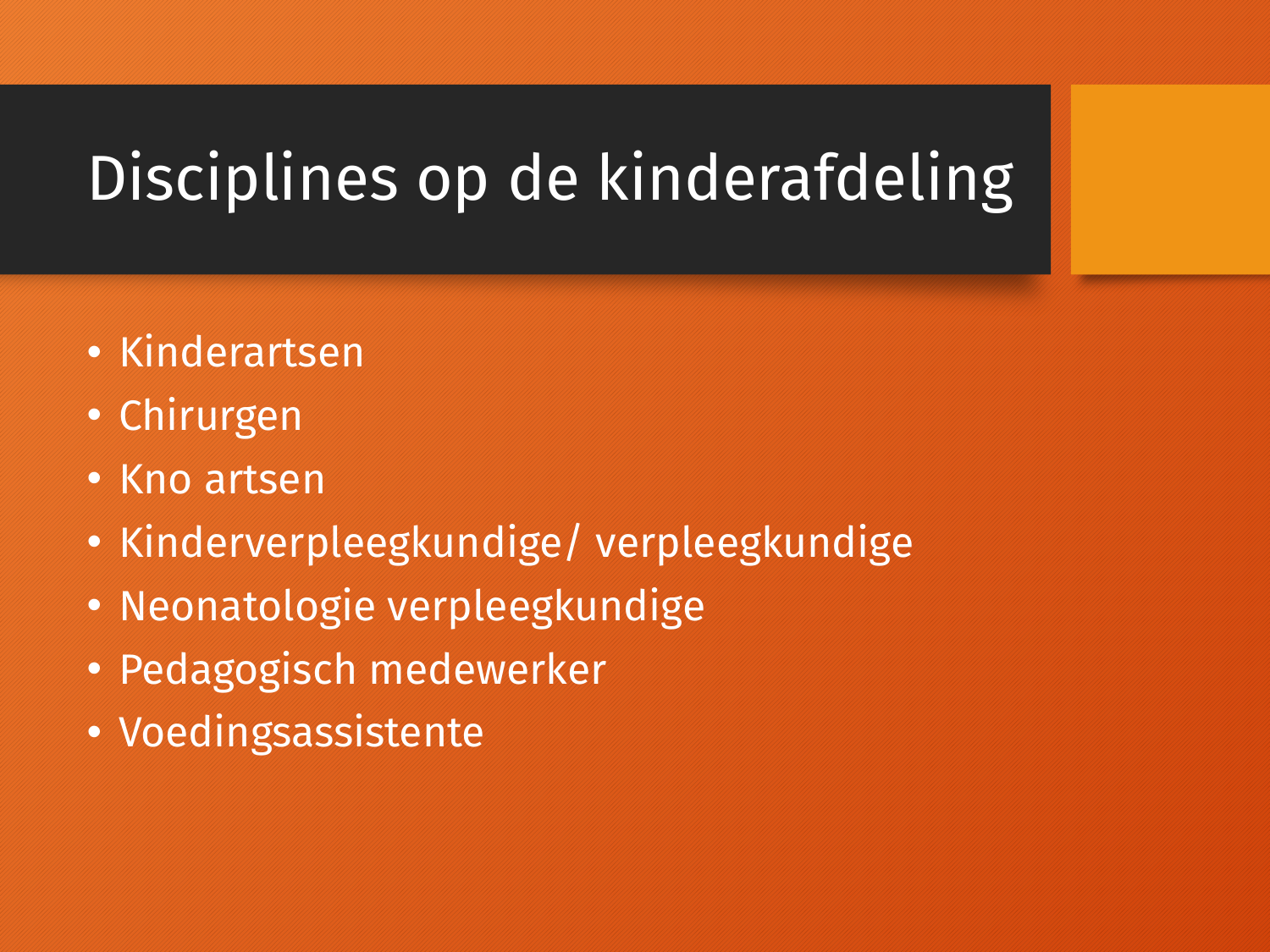

# Disciplines op de kinderafdeling
Kinderartsen
Chirurgen
Kno artsen
Kinderverpleegkundige/ verpleegkundige
Neonatologie verpleegkundige
Pedagogisch medewerker
Voedingsassistente